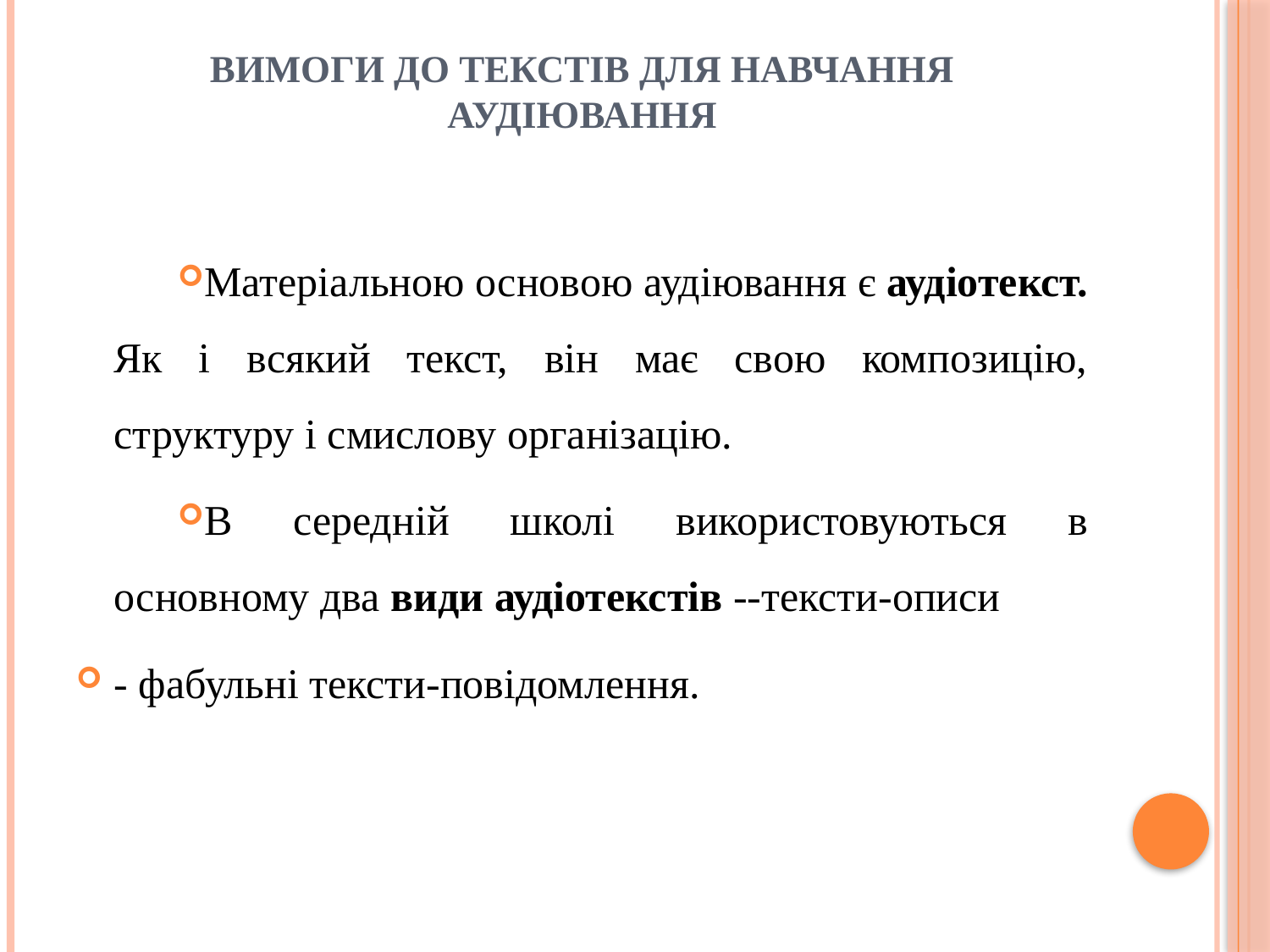

# Вимоги до текстів для навчання аудіювання
Матеріальною основою аудіювання є аудіотекст. Як і всякий текст, він має свою композицію, структуру і смислову організацію.
В середній школі використовуються в основному два види аудіотекстів --тексти-описи
- фабульні тексти-повідомлення.